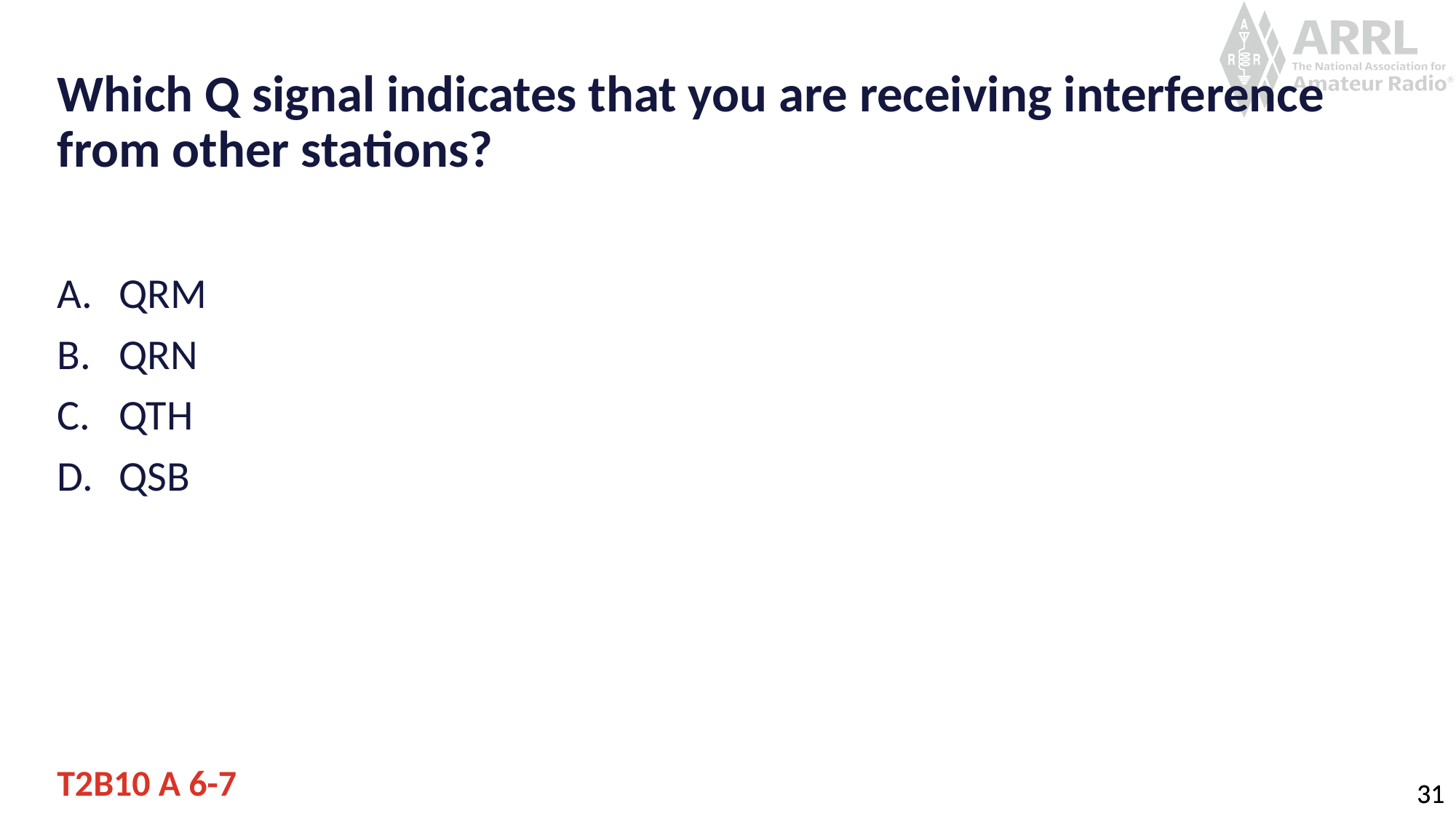

# Which Q signal indicates that you are receiving interference from other stations?
QRM
QRN
QTH
QSB
T2B10 A 6-7